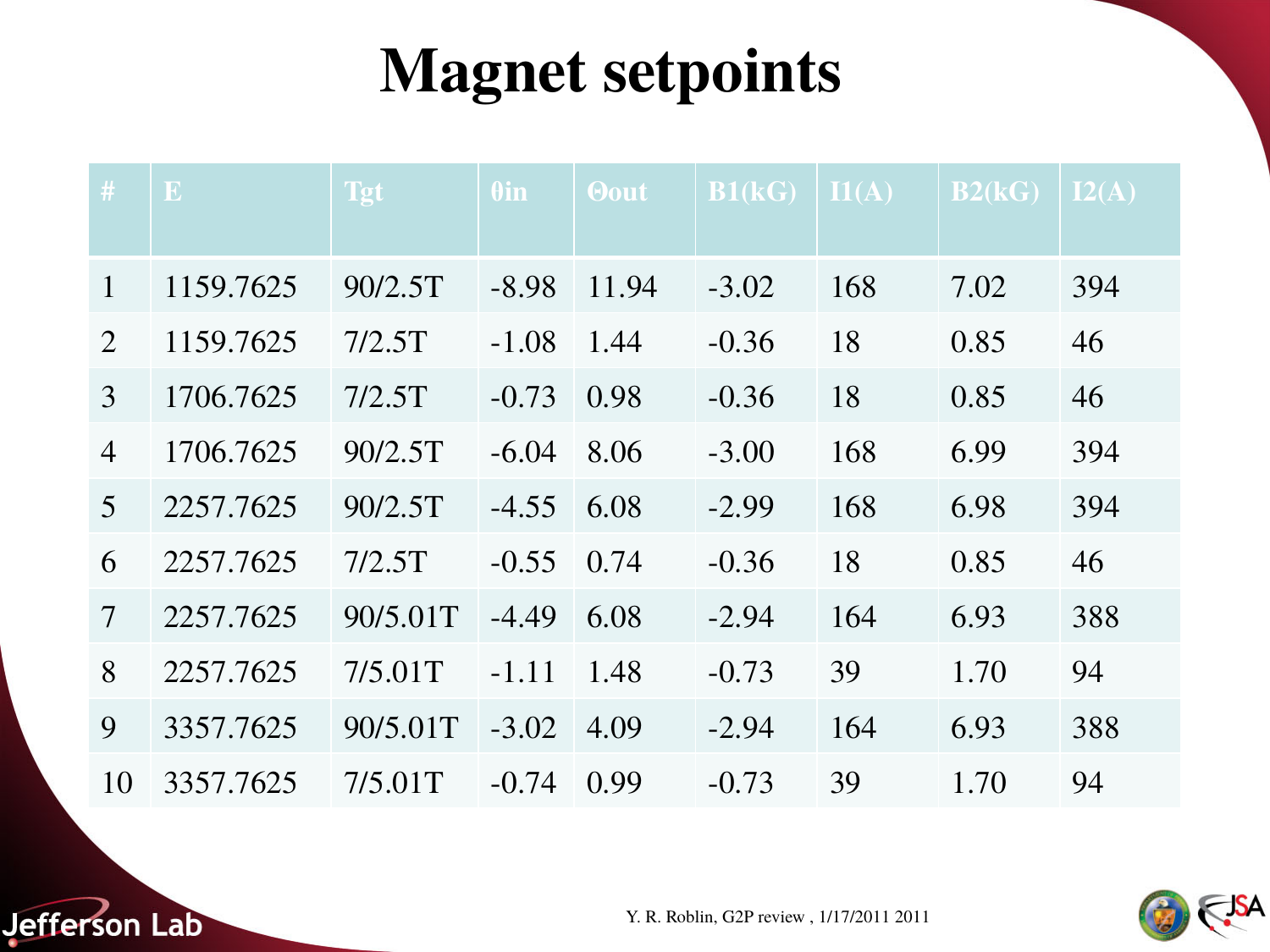

# Magnet setpoints
| # | E | Tgt | θin | Θout | B1(kG) | I1(A) | B2(kG) | I2(A) |
| --- | --- | --- | --- | --- | --- | --- | --- | --- |
| 1 | 1159.7625 | 90/2.5T | -8.98 | 11.94 | -3.02 | 168 | 7.02 | 394 |
| 2 | 1159.7625 | 7/2.5T | -1.08 | 1.44 | -0.36 | 18 | 0.85 | 46 |
| 3 | 1706.7625 | 7/2.5T | -0.73 | 0.98 | -0.36 | 18 | 0.85 | 46 |
| 4 | 1706.7625 | 90/2.5T | -6.04 | 8.06 | -3.00 | 168 | 6.99 | 394 |
| 5 | 2257.7625 | 90/2.5T | -4.55 | 6.08 | -2.99 | 168 | 6.98 | 394 |
| 6 | 2257.7625 | 7/2.5T | -0.55 | 0.74 | -0.36 | 18 | 0.85 | 46 |
| 7 | 2257.7625 | 90/5.01T | -4.49 | 6.08 | -2.94 | 164 | 6.93 | 388 |
| 8 | 2257.7625 | 7/5.01T | -1.11 | 1.48 | -0.73 | 39 | 1.70 | 94 |
| 9 | 3357.7625 | 90/5.01T | -3.02 | 4.09 | -2.94 | 164 | 6.93 | 388 |
| 10 | 3357.7625 | 7/5.01T | -0.74 | 0.99 | -0.73 | 39 | 1.70 | 94 |